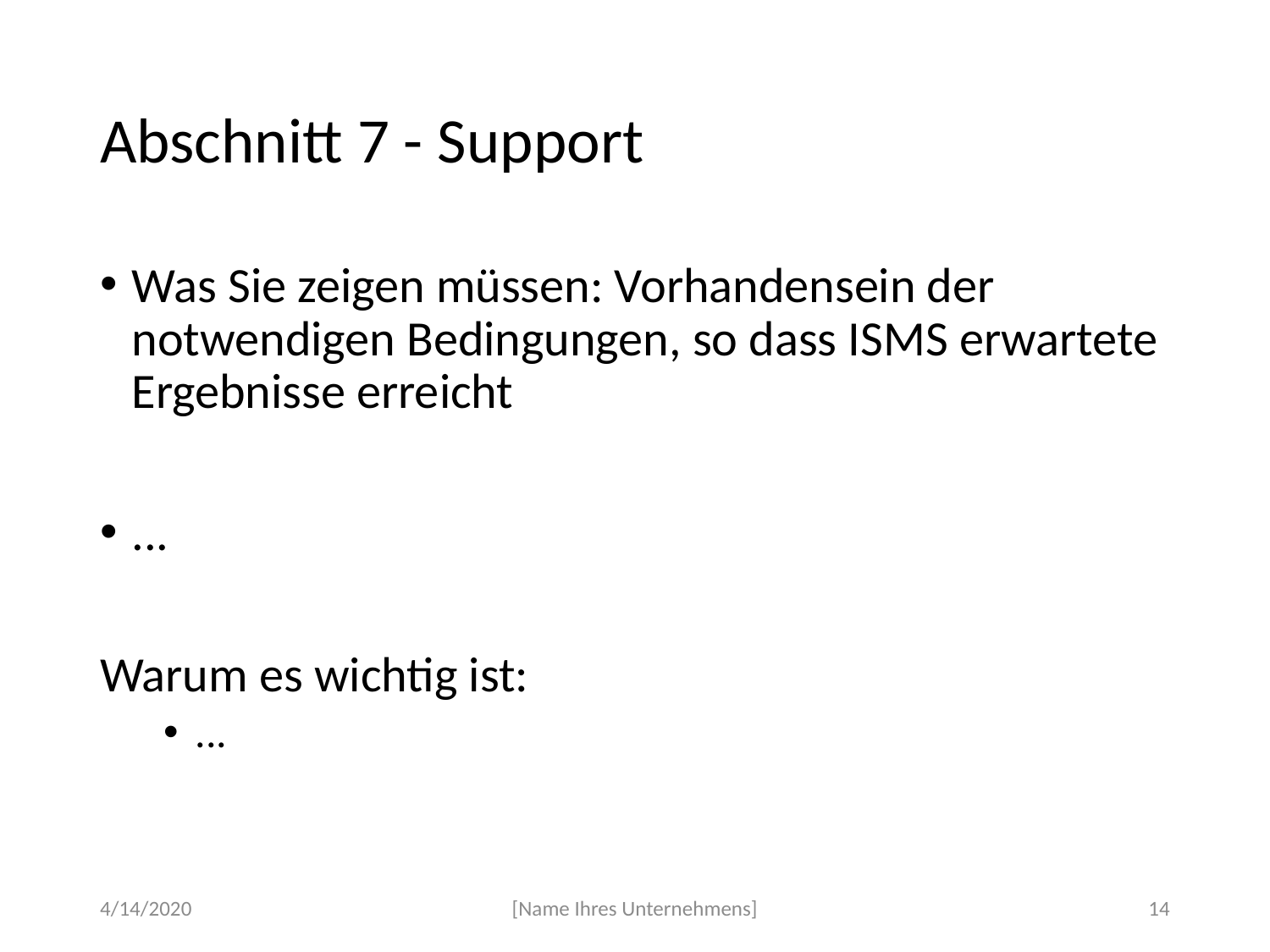

# Abschnitt 7 - Support
Was Sie zeigen müssen: Vorhandensein der notwendigen Bedingungen, so dass ISMS erwartete Ergebnisse erreicht

...

Warum es wichtig ist:
...
4/14/2020
[Name Ihres Unternehmens]
14